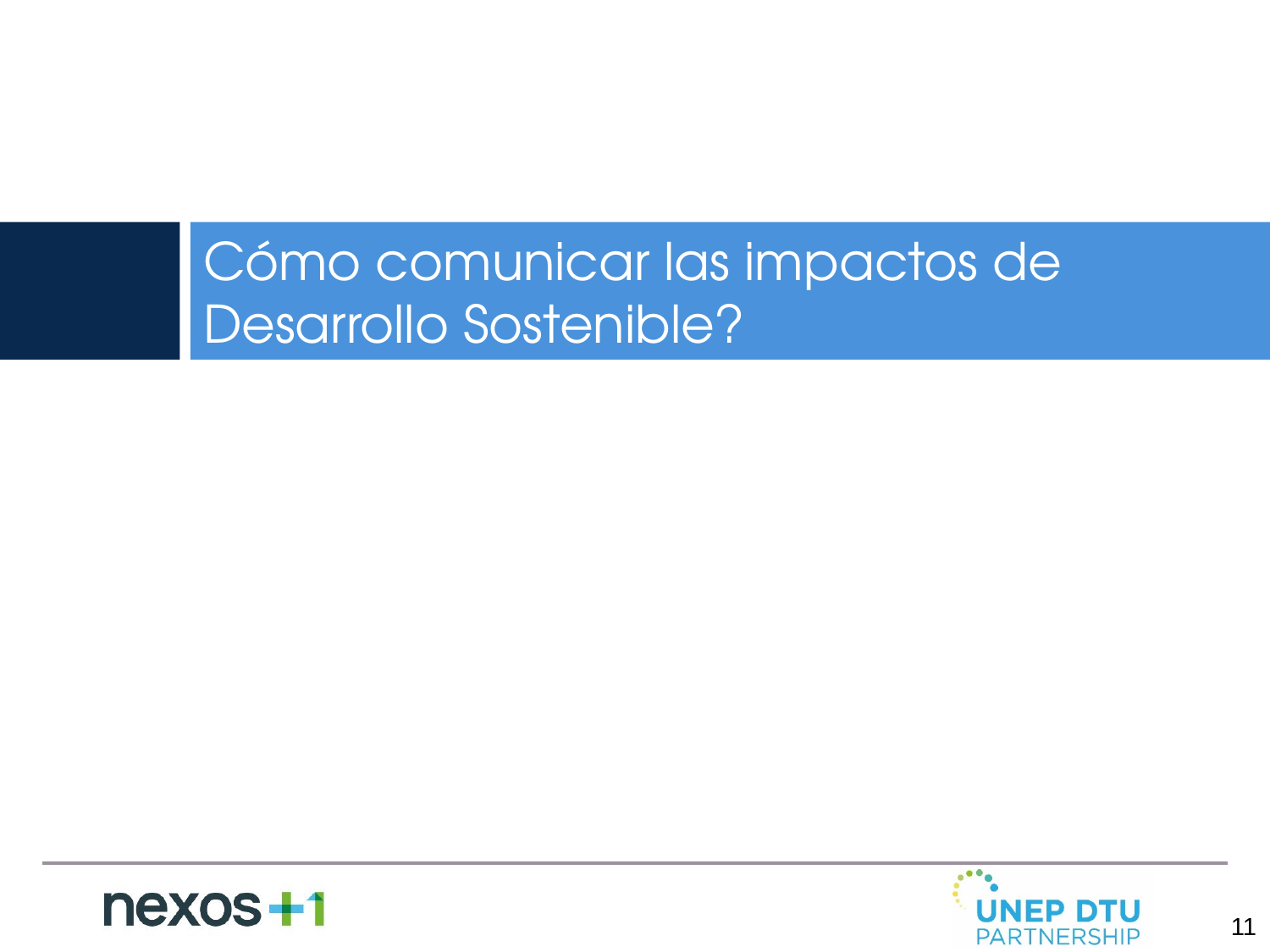

Cómo comunicar las impactos de Desarrollo Sostenible?